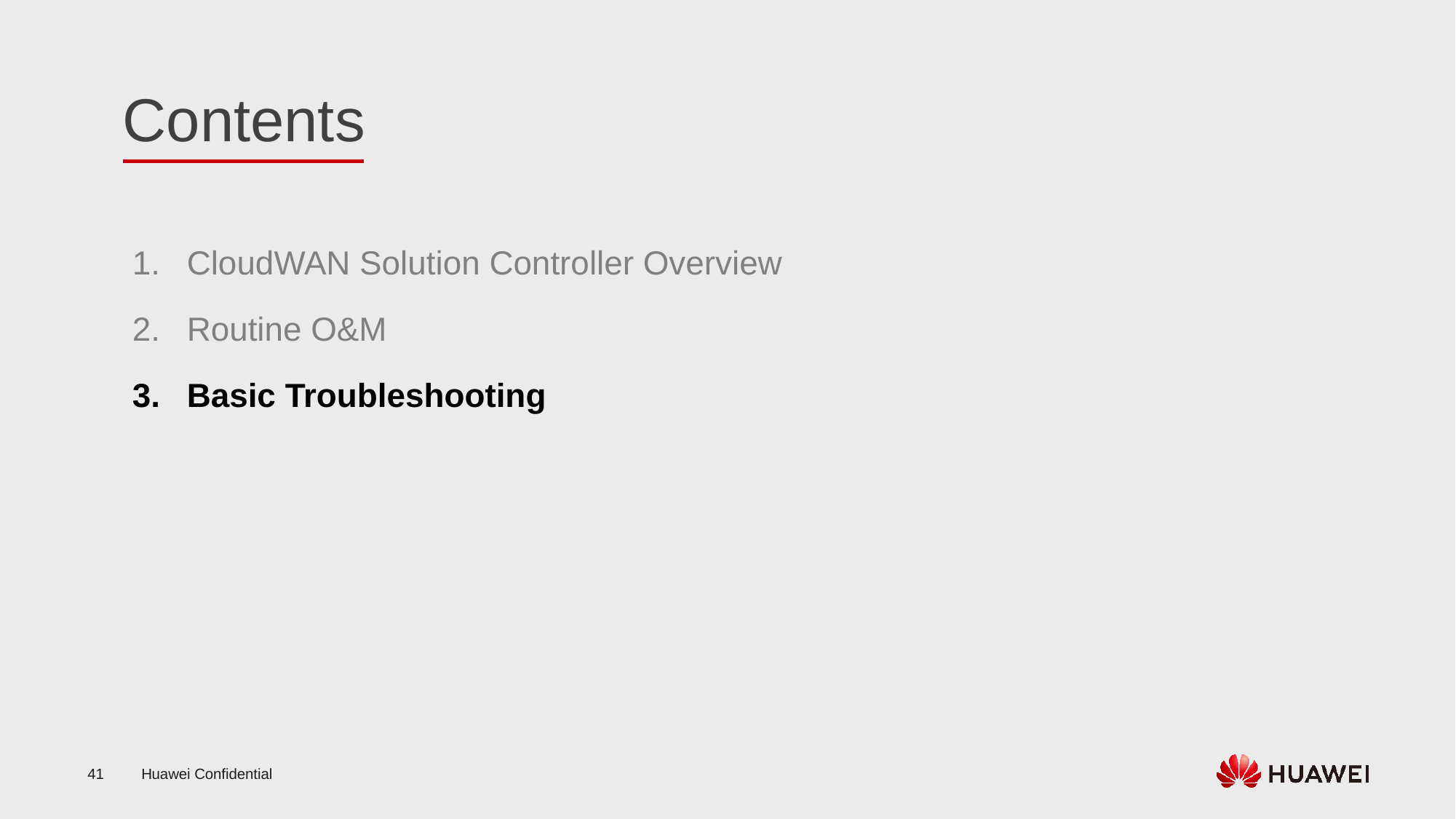

CloudWAN Solution Controller Overview
Routine O&M
Basic Troubleshooting